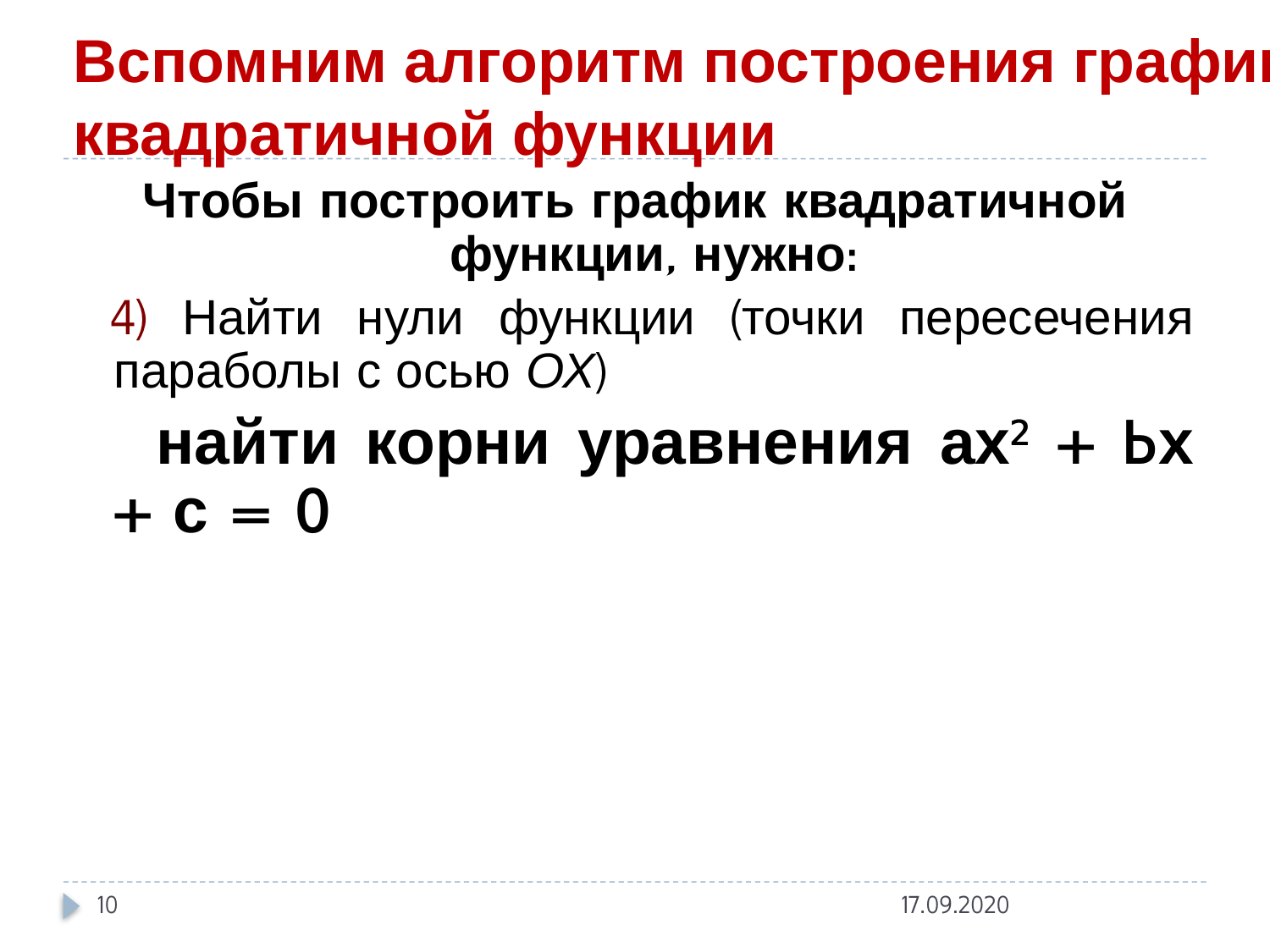

# Вспомним алгоритм построения графика квадратичной функции
Чтобы построить график квадратичной функции, нужно:
 4) Найти нули функции (точки пересечения параболы с осью ОХ)
   найти корни уравнения ах2 + bх + с = 0
10
17.09.2020